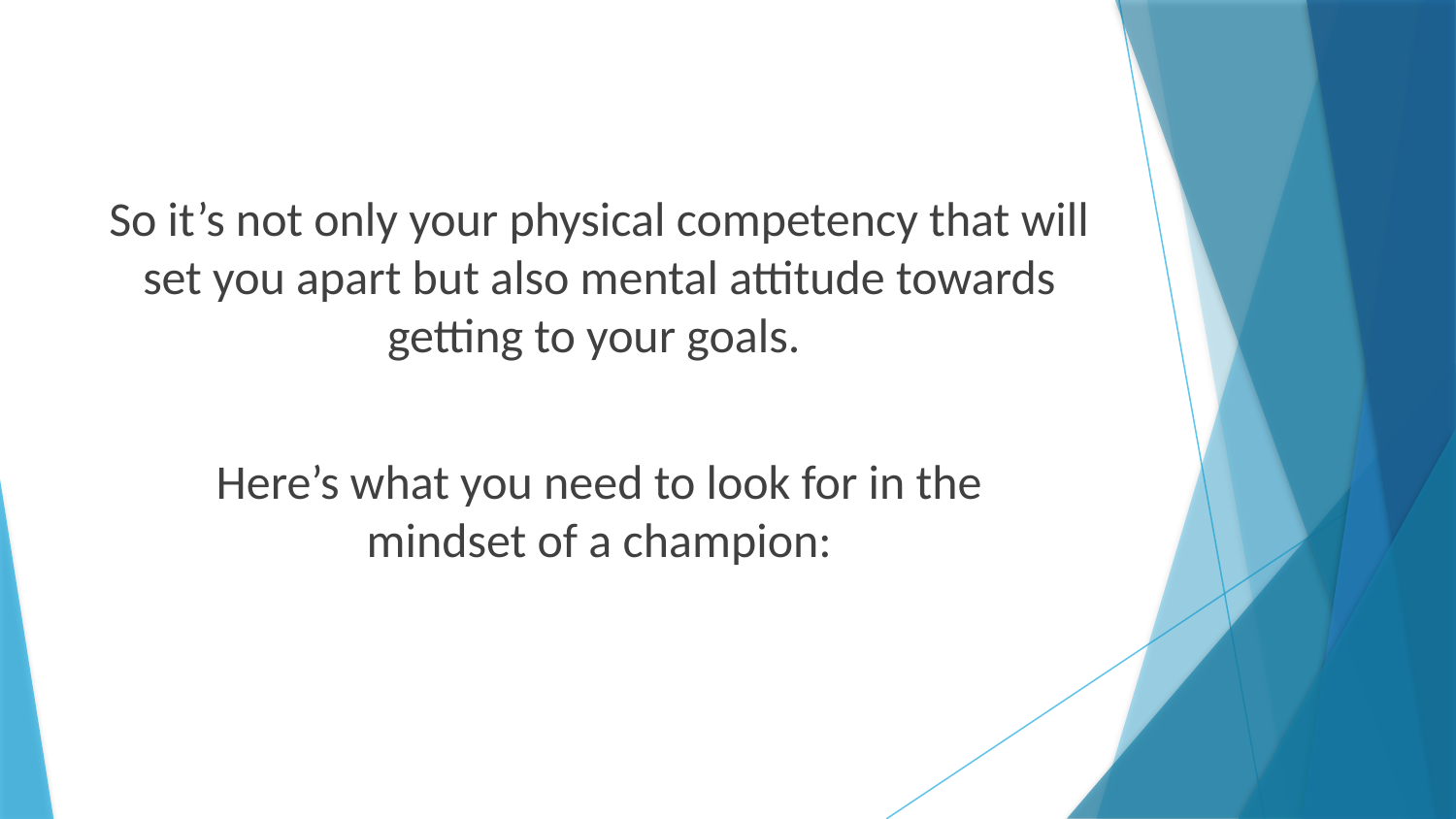

So it’s not only your physical competency that will set you apart but also mental attitude towards getting to your goals.

Here’s what you need to look for in the
mindset of a champion: